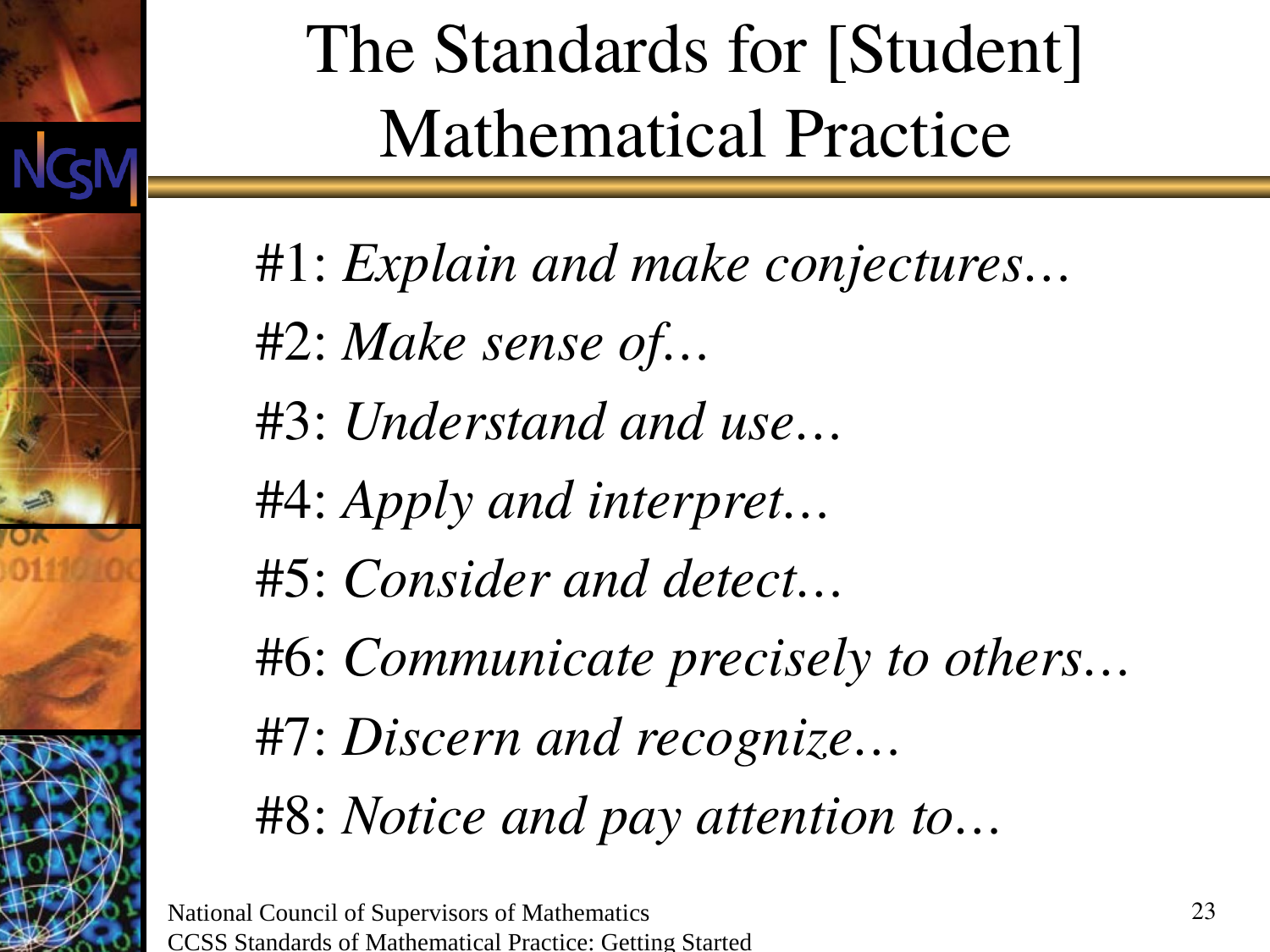

The Standards for [Student] Mathematical Practice
#1: Explain and make conjectures…
#2: Make sense of…
#3: Understand and use…
#4: Apply and interpret…
#5: Consider and detect…
#6: Communicate precisely to others…
#7: Discern and recognize…
#8: Notice and pay attention to…

23